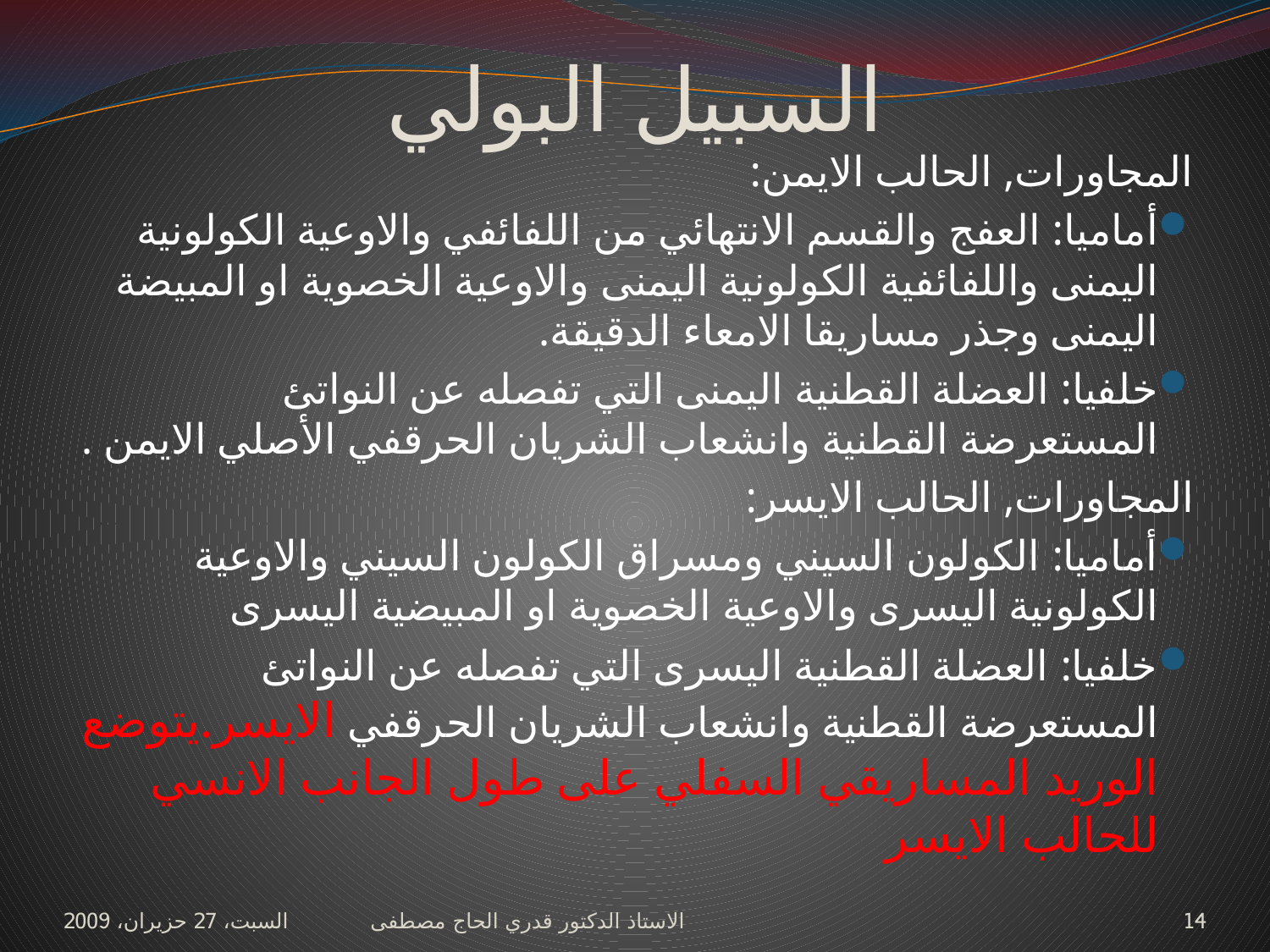

# السبيل البولي
المجاورات, الحالب الايمن:
أماميا: العفج والقسم الانتهائي من اللفائفي والاوعية الكولونية اليمنى واللفائفية الكولونية اليمنى والاوعية الخصوية او المبيضة اليمنى وجذر مساريقا الامعاء الدقيقة.
خلفيا: العضلة القطنية اليمنى التي تفصله عن النواتئ المستعرضة القطنية وانشعاب الشريان الحرقفي الأصلي الايمن .
المجاورات, الحالب الايسر:
أماميا: الكولون السيني ومسراق الكولون السيني والاوعية الكولونية اليسرى والاوعية الخصوية او المبيضية اليسرى
خلفيا: العضلة القطنية اليسرى التي تفصله عن النواتئ المستعرضة القطنية وانشعاب الشريان الحرقفي الايسر.يتوضع الوريد المساريقي السفلي على طول الجانب الانسي للحالب الايسر

السبت، 27 حزيران، 2009
الاستاذ الدكتور قدري الحاج مصطفى
14